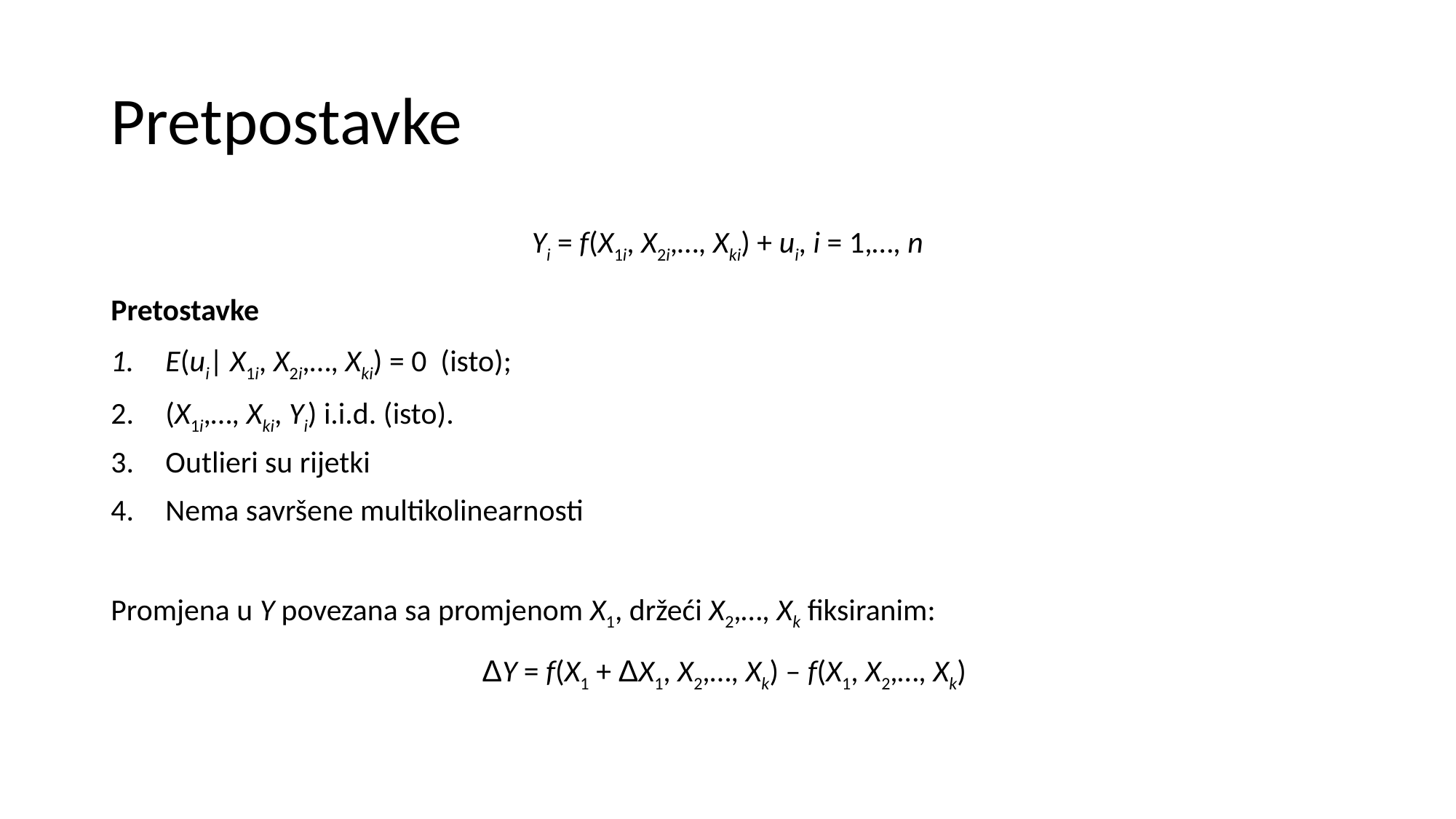

# Pretpostavke
Yi = f(X1i, X2i,…, Xki) + ui, i = 1,…, n
Pretostavke
E(ui| X1i, X2i,…, Xki) = 0  (isto);
(X1i,…, Xki, Yi) i.i.d. (isto).
Outlieri su rijetki
Nema savršene multikolinearnosti

Promjena u Y povezana sa promjenom X1, držeći X2,…, Xk fiksiranim:
ΔY = f(X1 + ΔX1, X2,…, Xk) – f(X1, X2,…, Xk)